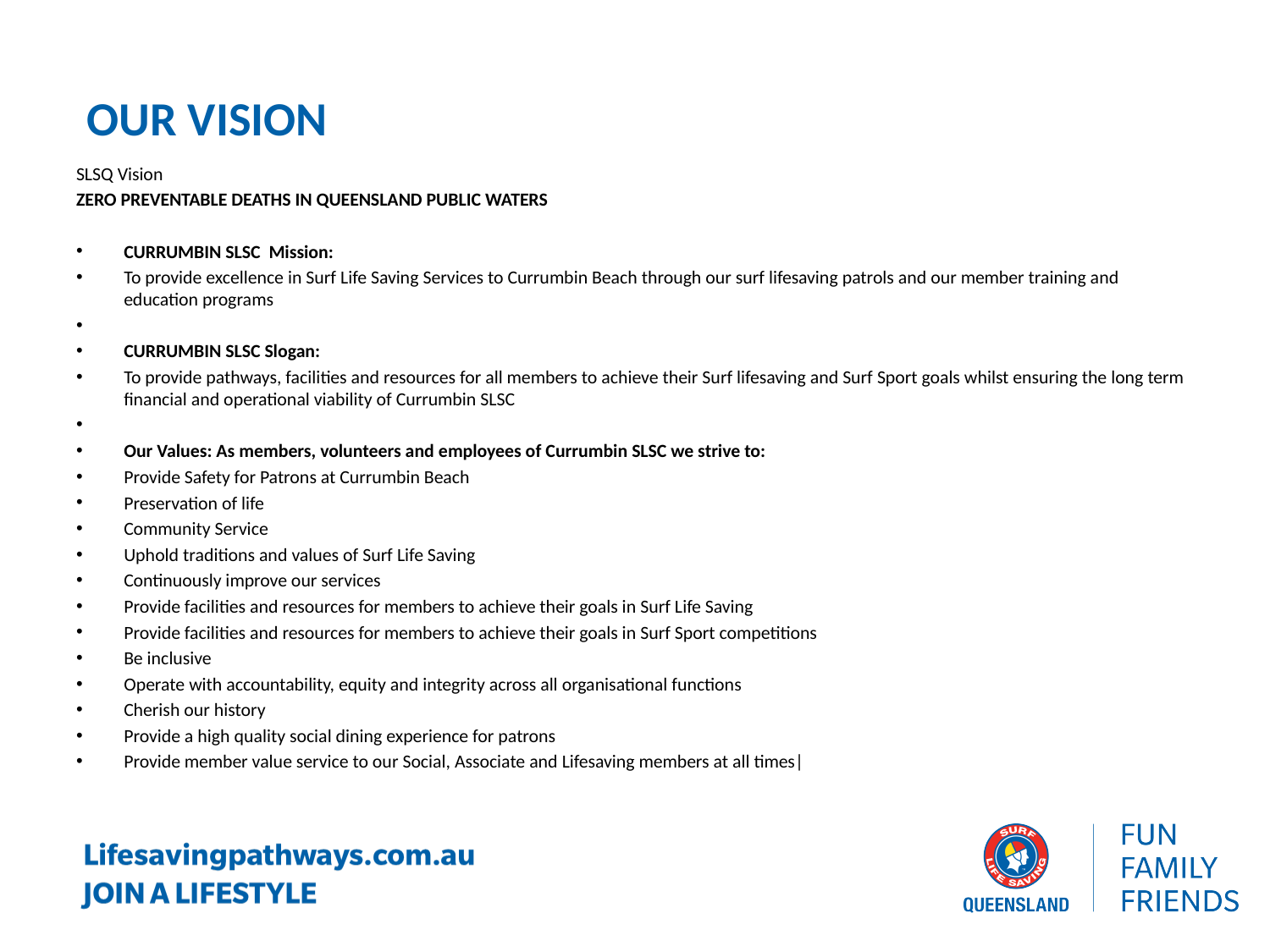

OUR vision
SLSQ Vision
ZERO PREVENTABLE DEATHS IN QUEENSLAND PUBLIC WATERS

CURRUMBIN SLSC  Mission:
To provide excellence in Surf Life Saving Services to Currumbin Beach through our surf lifesaving patrols and our member training and education programs

CURRUMBIN SLSC Slogan:
To provide pathways, facilities and resources for all members to achieve their Surf lifesaving and Surf Sport goals whilst ensuring the long term financial and operational viability of Currumbin SLSC

Our Values: As members, volunteers and employees of Currumbin SLSC we strive to:
Provide Safety for Patrons at Currumbin Beach
Preservation of life
Community Service
Uphold traditions and values of Surf Life Saving
Continuously improve our services
Provide facilities and resources for members to achieve their goals in Surf Life Saving
Provide facilities and resources for members to achieve their goals in Surf Sport competitions
Be inclusive
Operate with accountability, equity and integrity across all organisational functions
Cherish our history
Provide a high quality social dining experience for patrons
Provide member value service to our Social, Associate and Lifesaving members at all times|